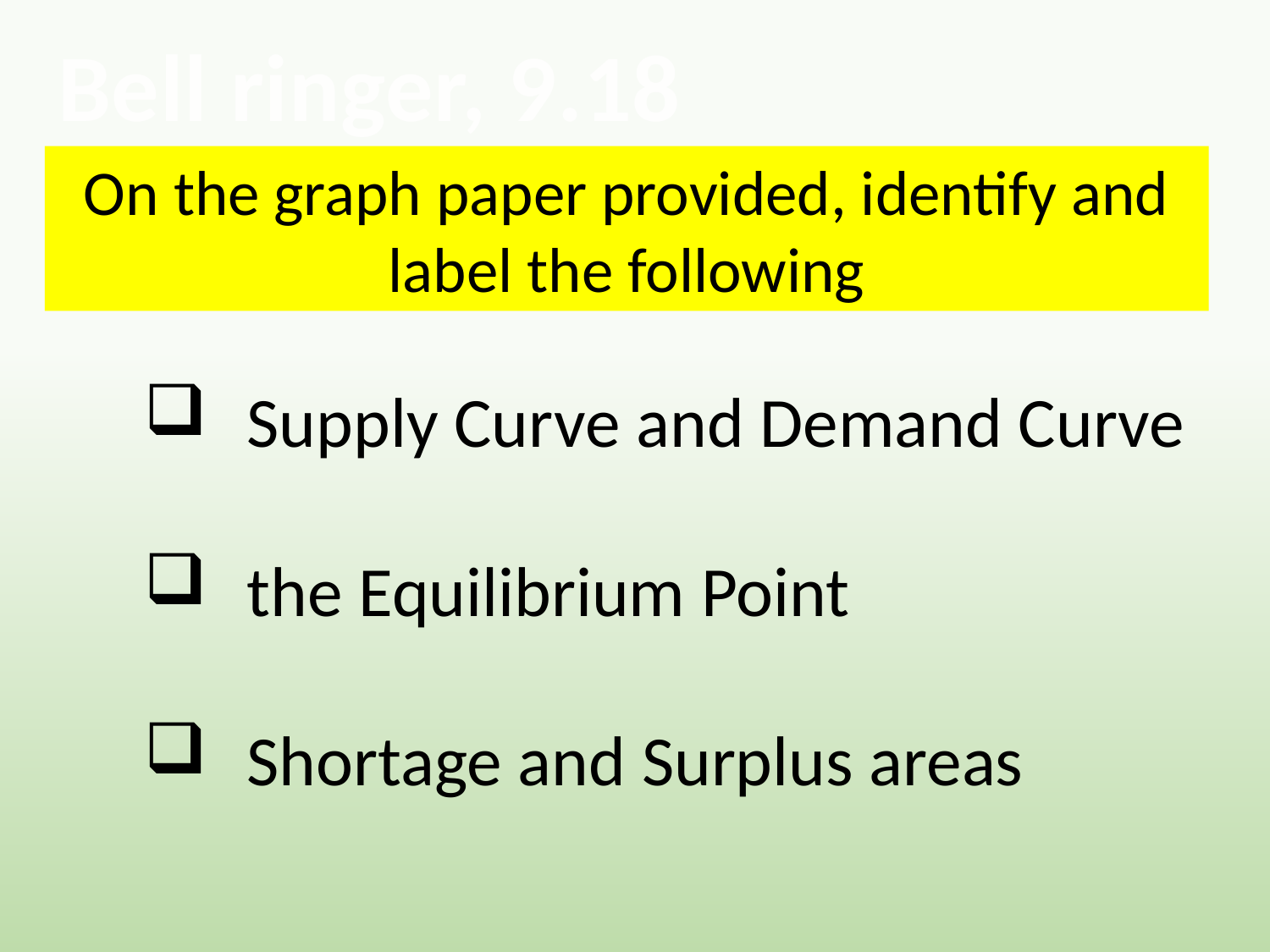

Bell ringer, 9.18
On the graph paper provided, identify and label the following
Supply Curve and Demand Curve

the Equilibrium Point

Shortage and Surplus areas